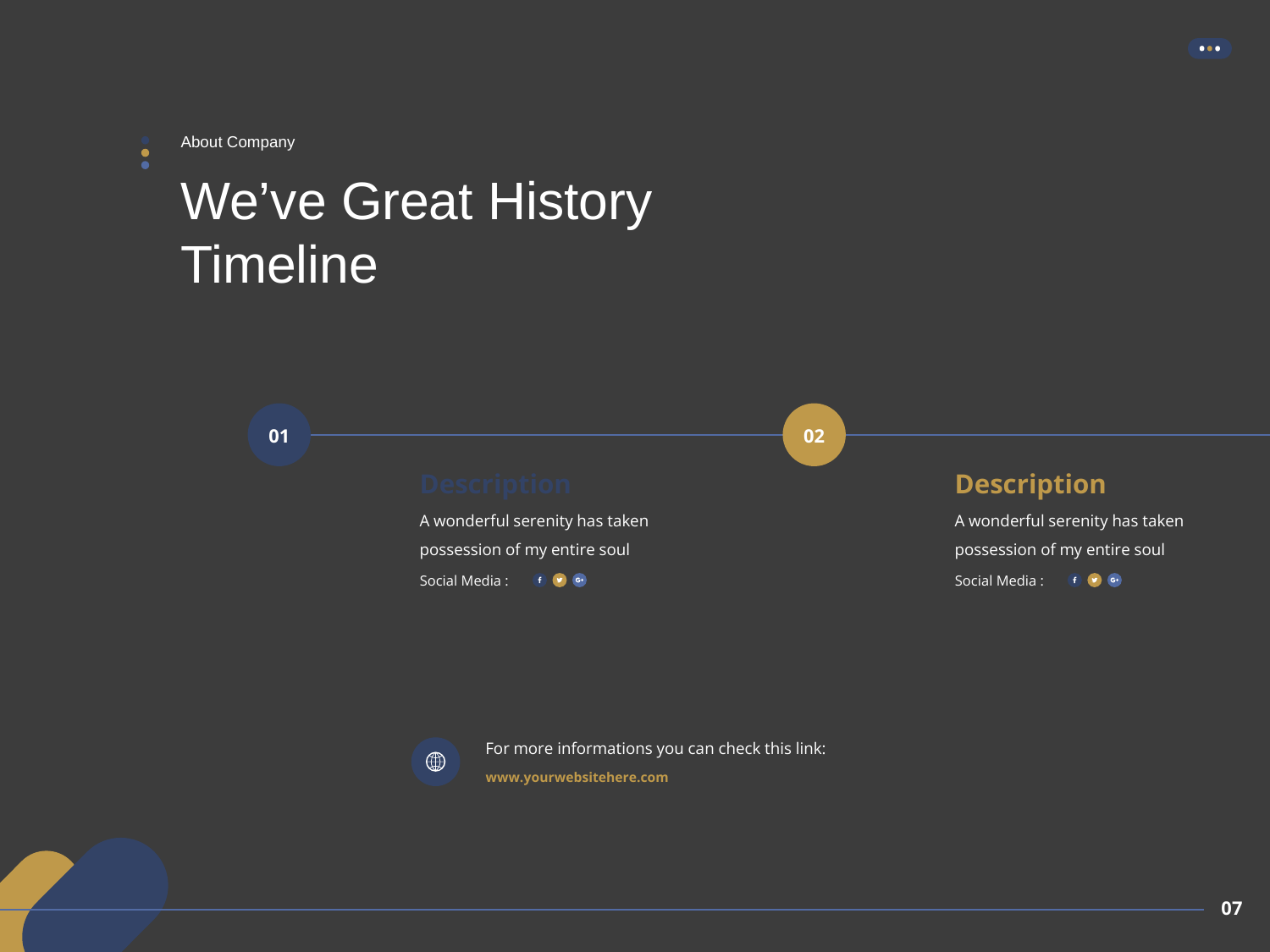

About Company
# We’ve Great History Timeline

01
02

Description
Description
A wonderful serenity has taken possession of my entire soul
A wonderful serenity has taken possession of my entire soul
Social Media :
Social Media :

For more informations you can check this link:

www.yourwebsitehere.com
07